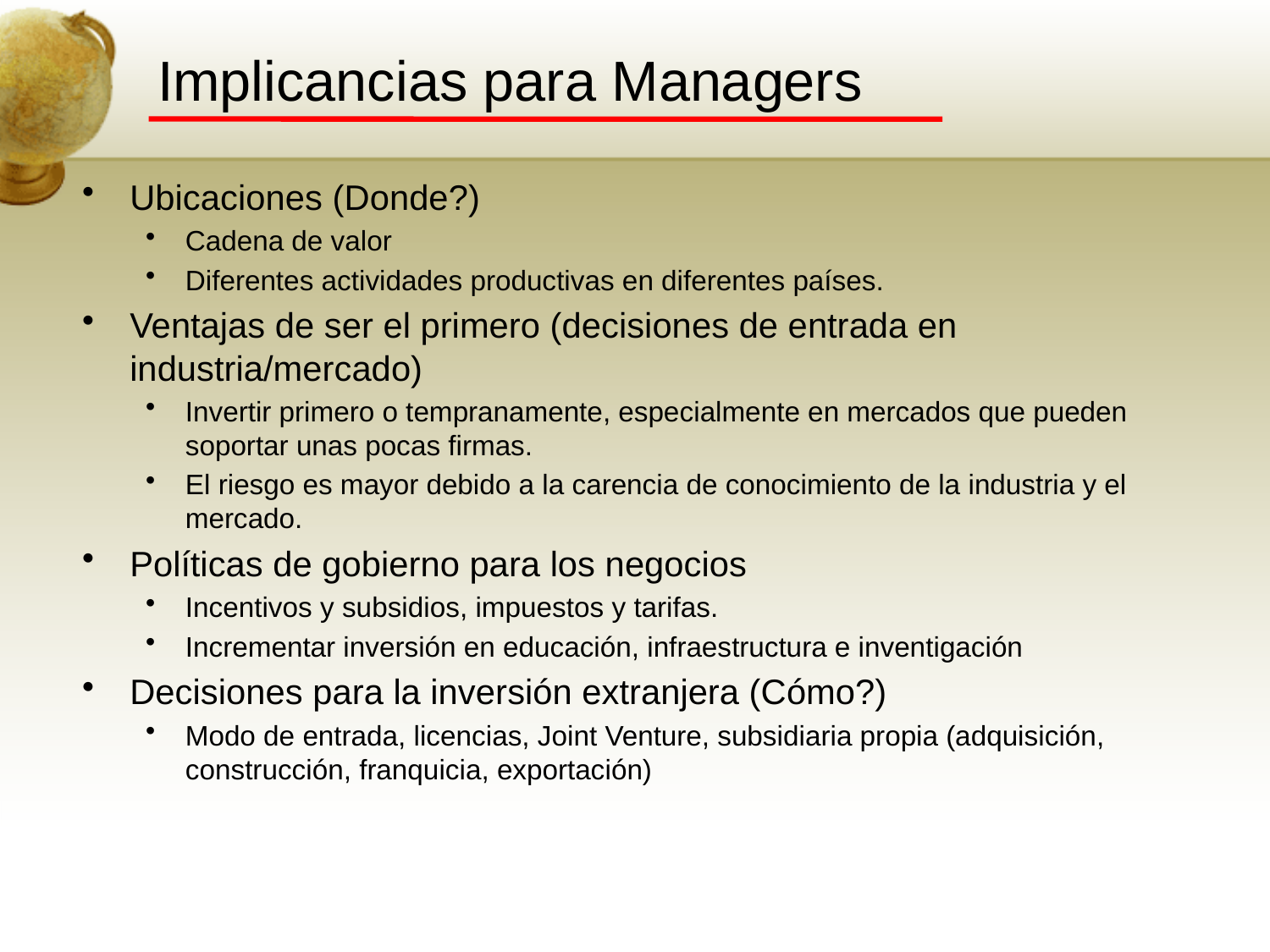

# Implicancias para Managers

Ubicaciones (Donde?)
Cadena de valor
Diferentes actividades productivas en diferentes países.
Ventajas de ser el primero (decisiones de entrada en industria/mercado)
Invertir primero o tempranamente, especialmente en mercados que pueden soportar unas pocas firmas.
El riesgo es mayor debido a la carencia de conocimiento de la industria y el mercado.
Políticas de gobierno para los negocios
Incentivos y subsidios, impuestos y tarifas.
Incrementar inversión en educación, infraestructura e inventigación
Decisiones para la inversión extranjera (Cómo?)
Modo de entrada, licencias, Joint Venture, subsidiaria propia (adquisición, construcción, franquicia, exportación)